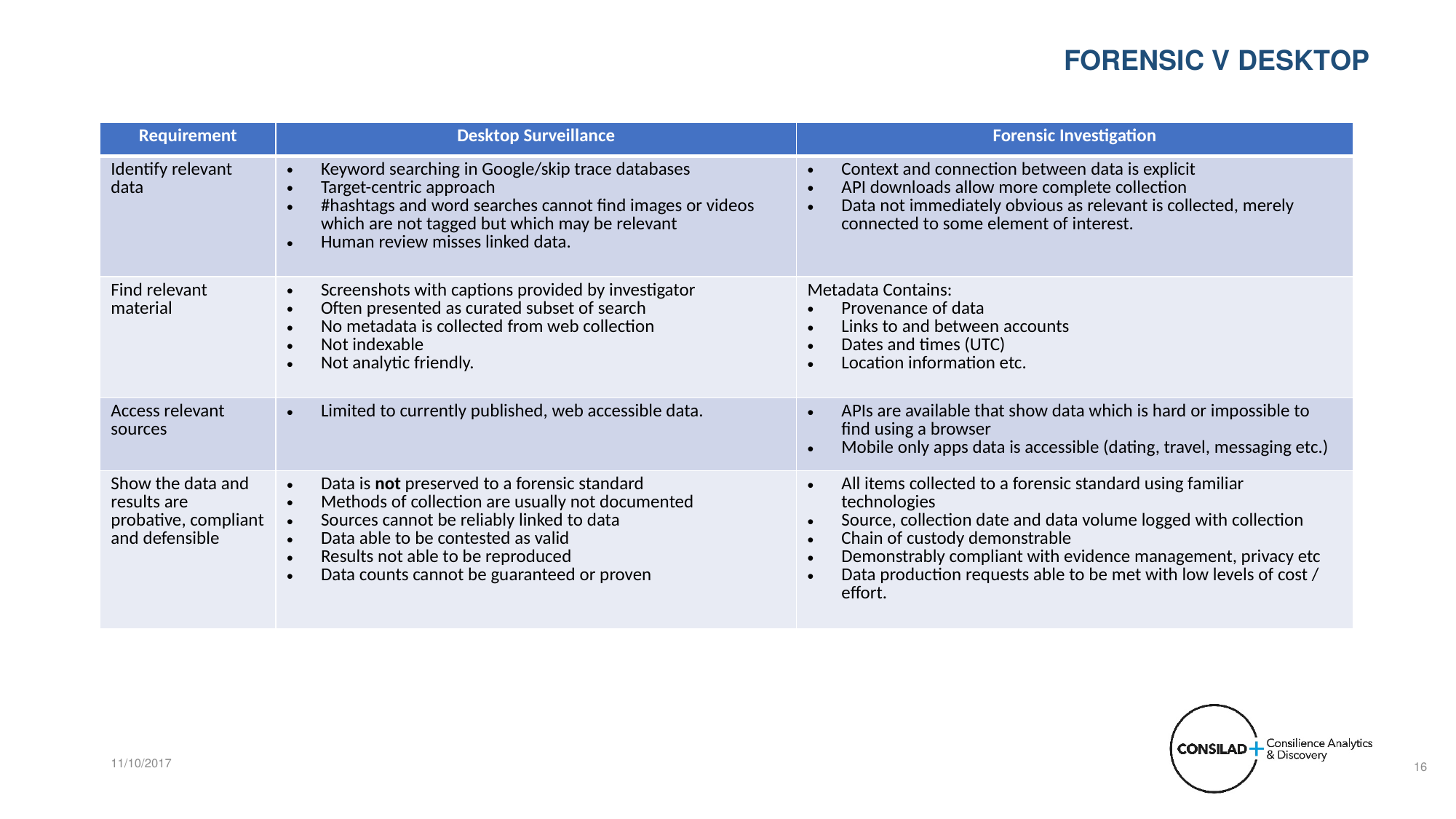

Forensic v DESKTOP
| Requirement | Desktop Surveillance | Forensic Investigation |
| --- | --- | --- |
| Identify relevant data | Keyword searching in Google/skip trace databases Target-centric approach #hashtags and word searches cannot find images or videos which are not tagged but which may be relevant Human review misses linked data. | Context and connection between data is explicit API downloads allow more complete collection Data not immediately obvious as relevant is collected, merely connected to some element of interest. |
| Find relevant material | Screenshots with captions provided by investigator Often presented as curated subset of search No metadata is collected from web collection Not indexable Not analytic friendly. | Metadata Contains: Provenance of data Links to and between accounts Dates and times (UTC) Location information etc. |
| Access relevant sources | Limited to currently published, web accessible data. | APIs are available that show data which is hard or impossible to find using a browser Mobile only apps data is accessible (dating, travel, messaging etc.) |
| Show the data and results are probative, compliant and defensible | Data is not preserved to a forensic standard Methods of collection are usually not documented Sources cannot be reliably linked to data Data able to be contested as valid Results not able to be reproduced Data counts cannot be guaranteed or proven | All items collected to a forensic standard using familiar technologies Source, collection date and data volume logged with collection Chain of custody demonstrable Demonstrably compliant with evidence management, privacy etc Data production requests able to be met with low levels of cost / effort. |
11/10/2017
16